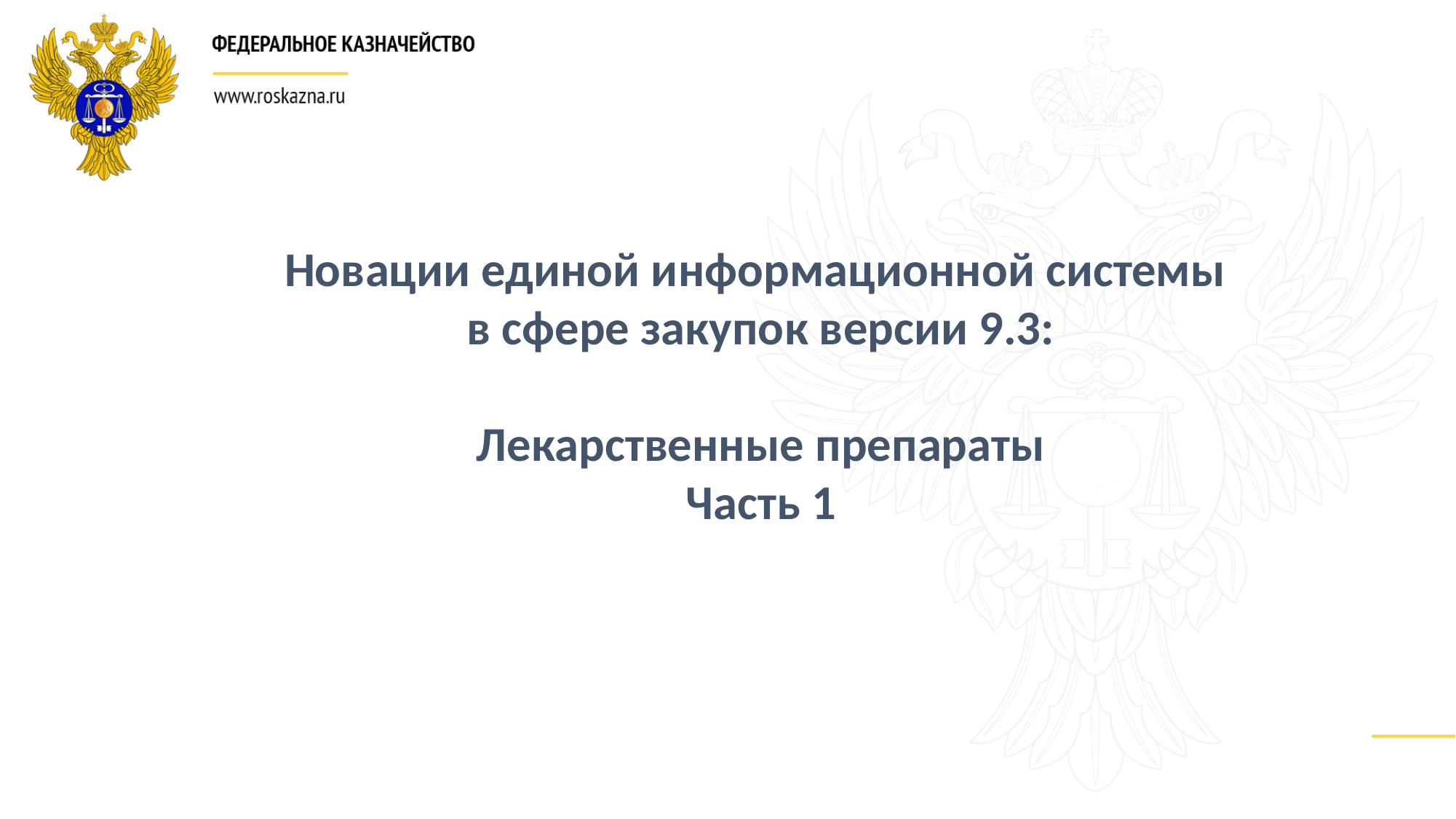

Новации единой информационной системы
в сфере закупок версии 9.3:

Лекарственные препараты
Часть 1